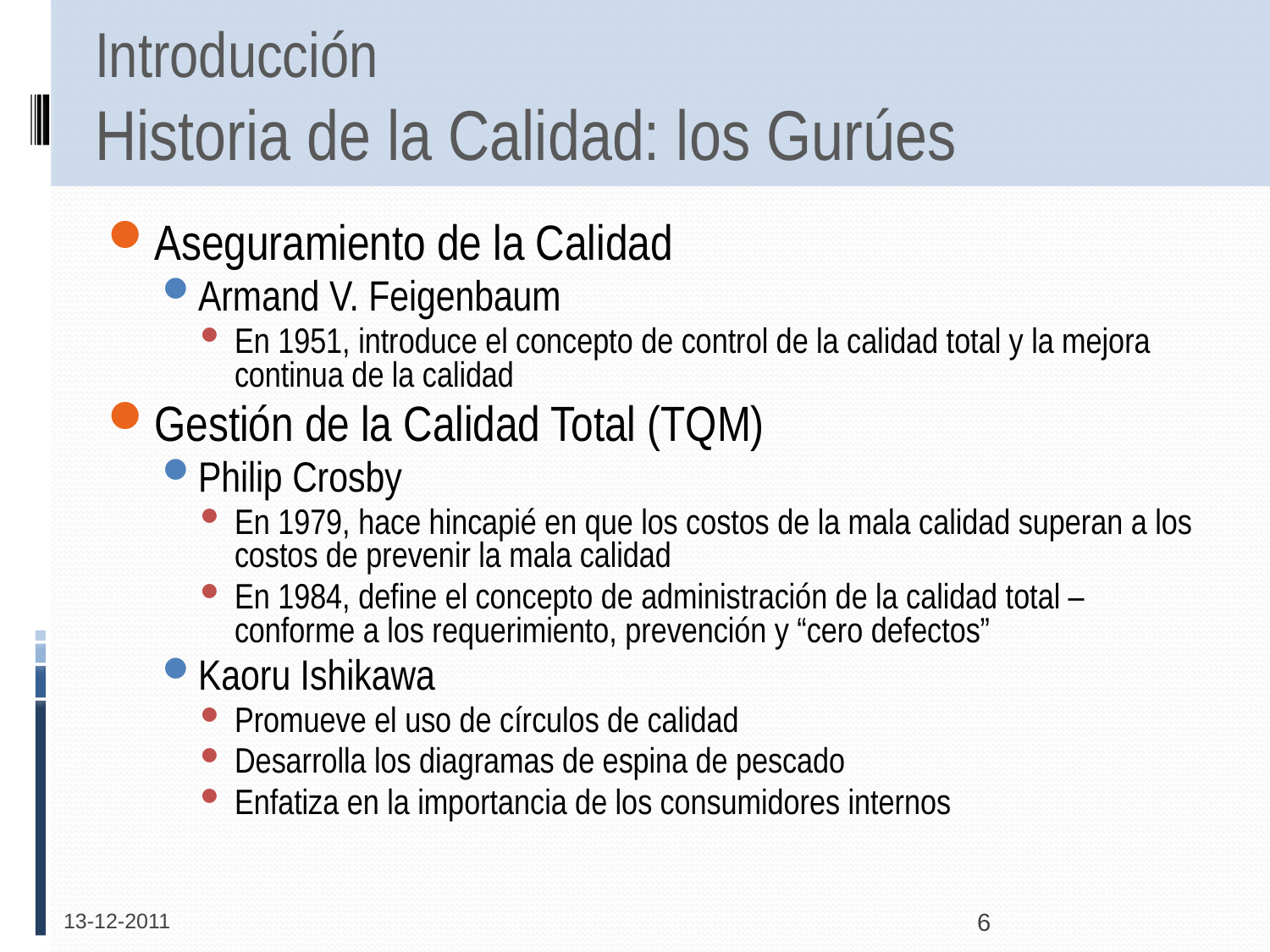

# Introducción Historia de la Calidad: los Gurúes
Aseguramiento de la Calidad
Armand V. Feigenbaum
En 1951, introduce el concepto de control de la calidad total y la mejora continua de la calidad
Gestión de la Calidad Total (TQM)
Philip Crosby
En 1979, hace hincapié en que los costos de la mala calidad superan a los costos de prevenir la mala calidad
En 1984, define el concepto de administración de la calidad total – conforme a los requerimiento, prevención y “cero defectos”
Kaoru Ishikawa
Promueve el uso de círculos de calidad
Desarrolla los diagramas de espina de pescado
Enfatiza en la importancia de los consumidores internos
13-12-2011
6